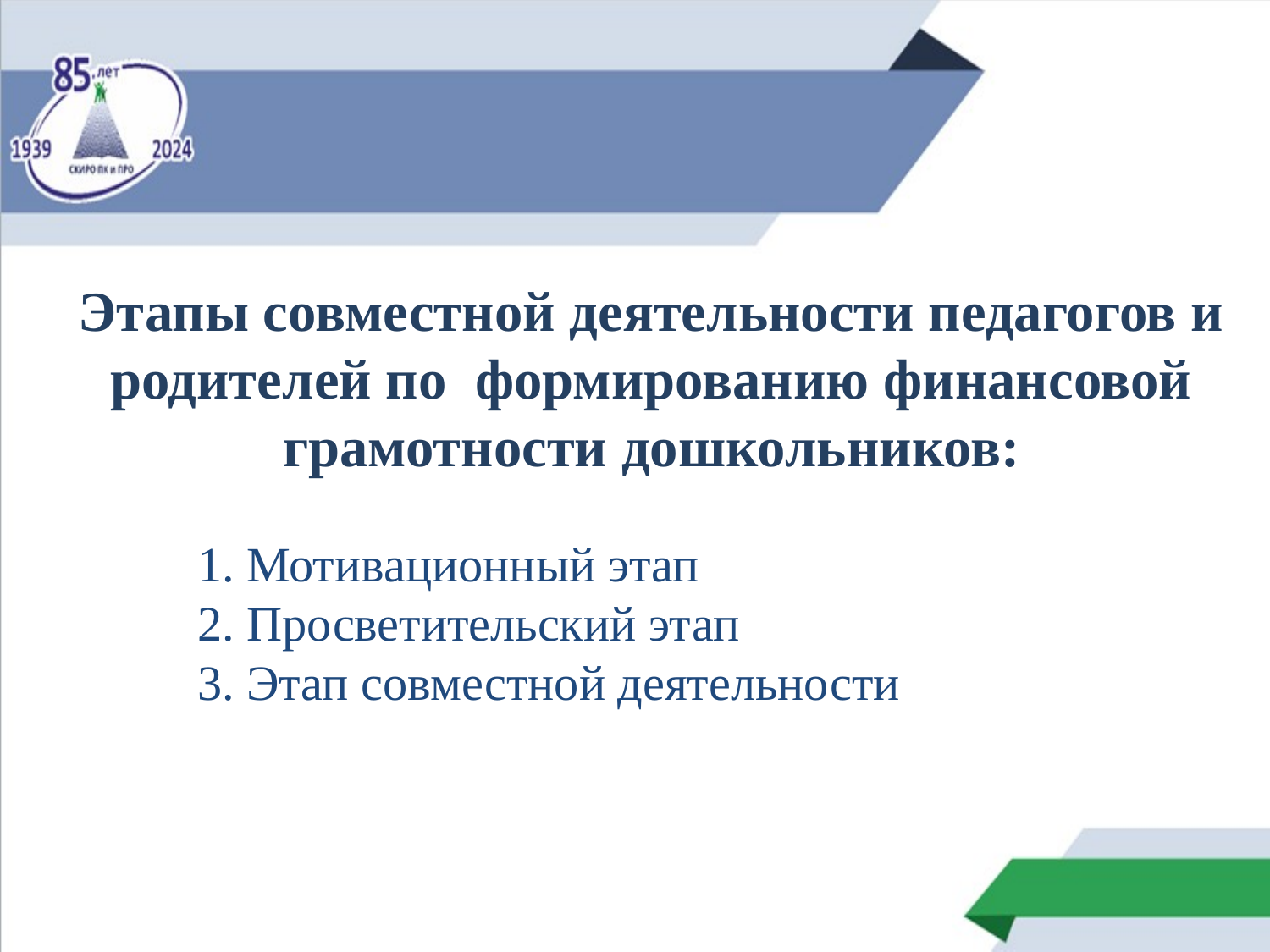

# Этапы совместной деятельности педагогов и родителей по  формированию финансовой грамотности дошкольников:
1. Мотивационный этап
2. Просветительский этап
3. Этап совместной деятельности